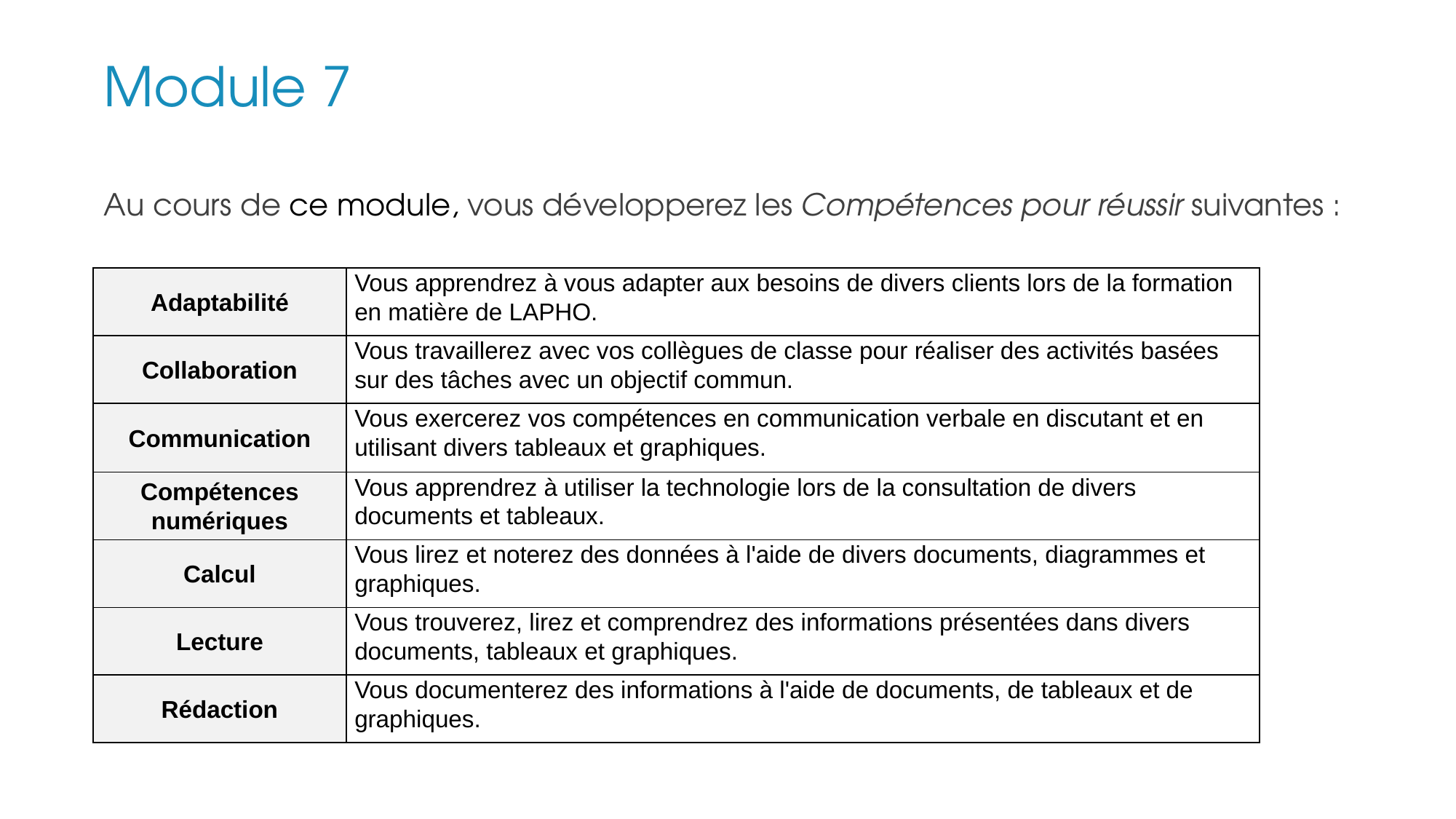

# Module 7
Au cours de ce module, vous développerez les Compétences pour réussir suivantes :

| Adaptabilité | Vous apprendrez à vous adapter aux besoins de divers clients lors de la formation en matière de LAPHO. |
| --- | --- |
| Collaboration | Vous travaillerez avec vos collègues de classe pour réaliser des activités basées sur des tâches avec un objectif commun. |
| Communication | Vous exercerez vos compétences en communication verbale en discutant et en utilisant divers tableaux et graphiques. |
| Compétences numériques | Vous apprendrez à utiliser la technologie lors de la consultation de divers documents et tableaux. |
| Calcul | Vous lirez et noterez des données à l'aide de divers documents, diagrammes et graphiques. |
| Lecture | Vous trouverez, lirez et comprendrez des informations présentées dans divers documents, tableaux et graphiques. |
| Rédaction | Vous documenterez des informations à l'aide de documents, de tableaux et de graphiques. |